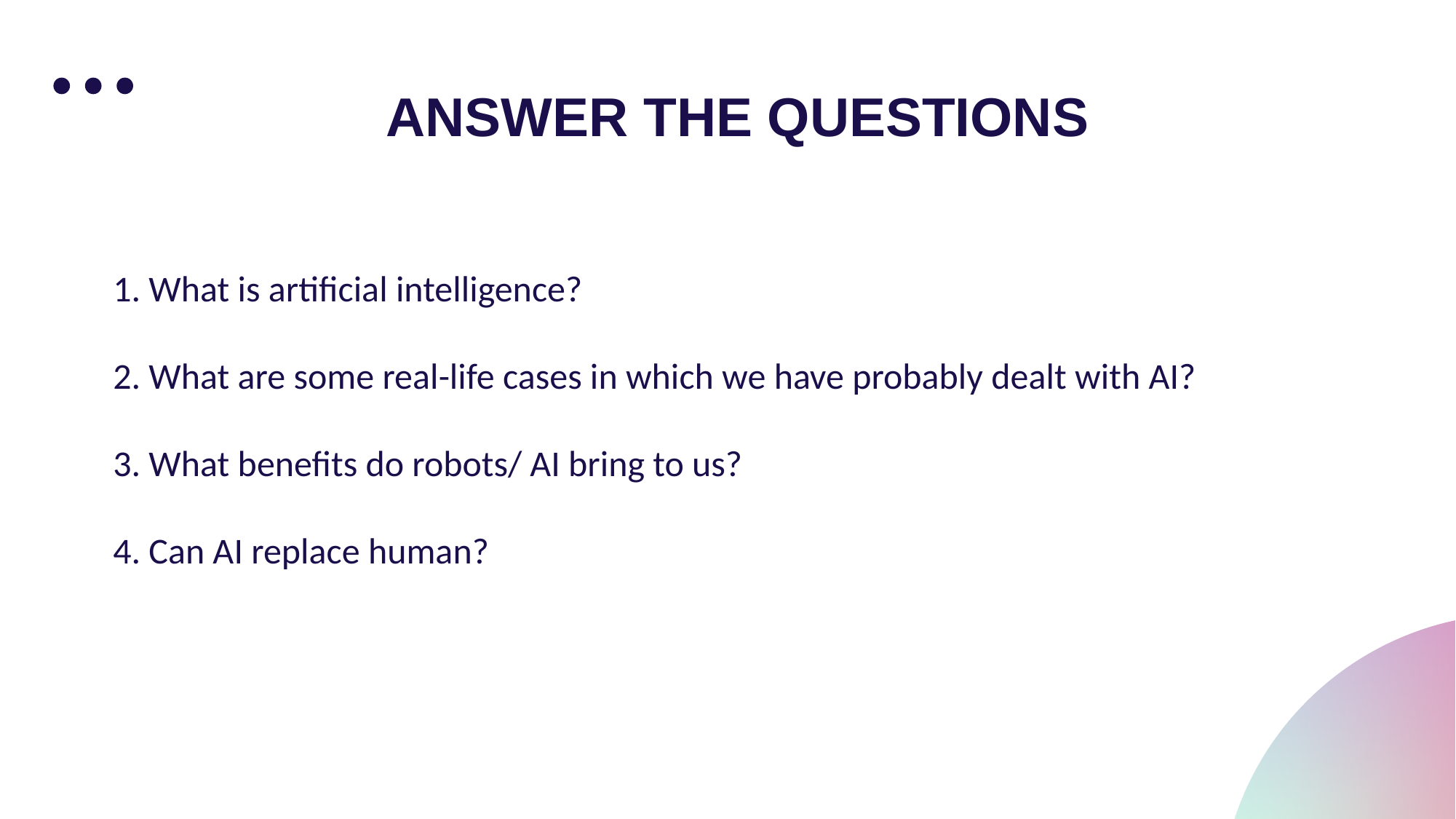

ANSWER THE QUESTIONS
1. What is artificial intelligence?
2. What are some real-life cases in which we have probably dealt with AI?
3. What benefits do robots/ AI bring to us?
4. Can AI replace human?